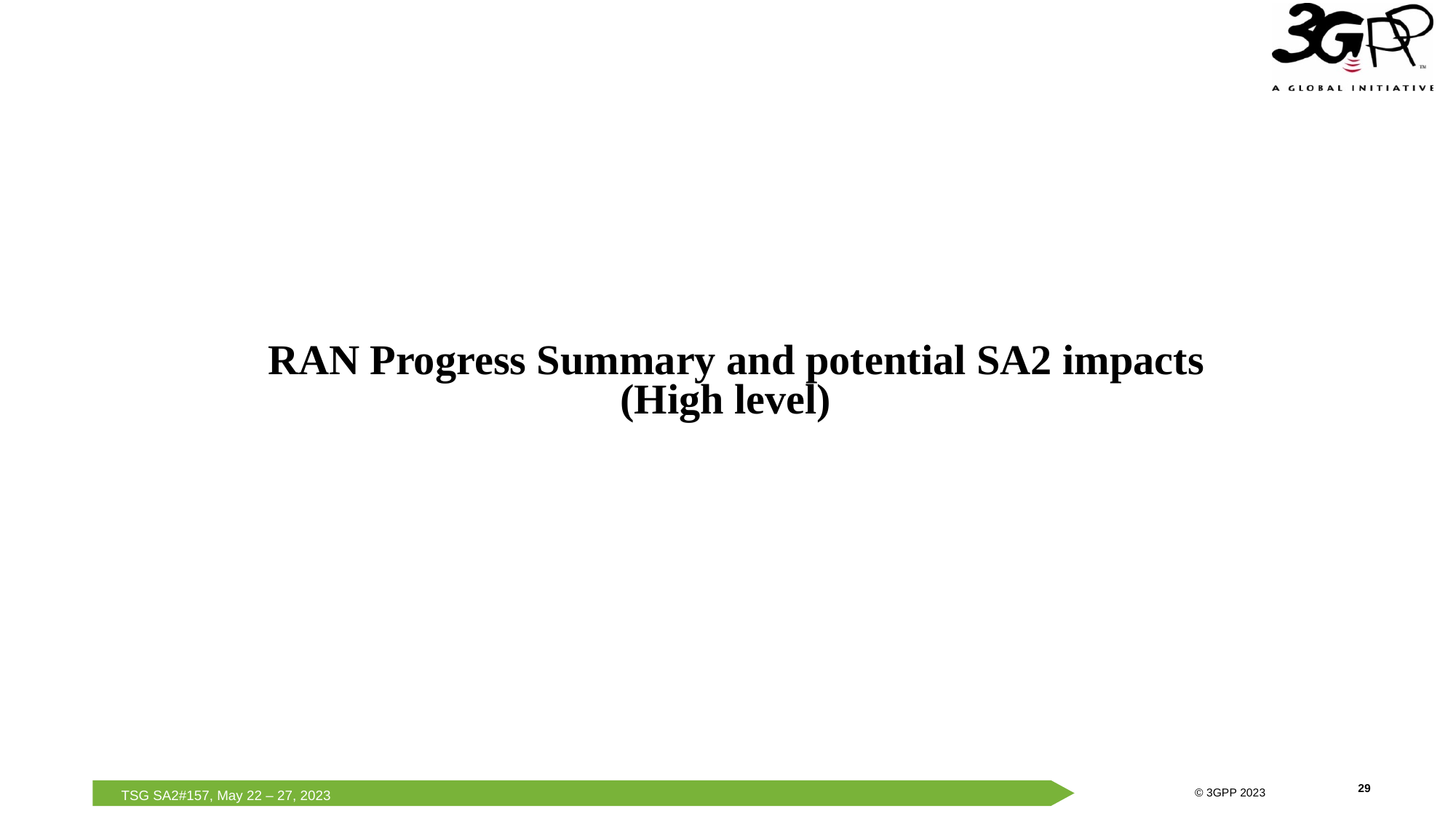

xxx
RAN Progress Summary and potential SA2 impacts
(High level)